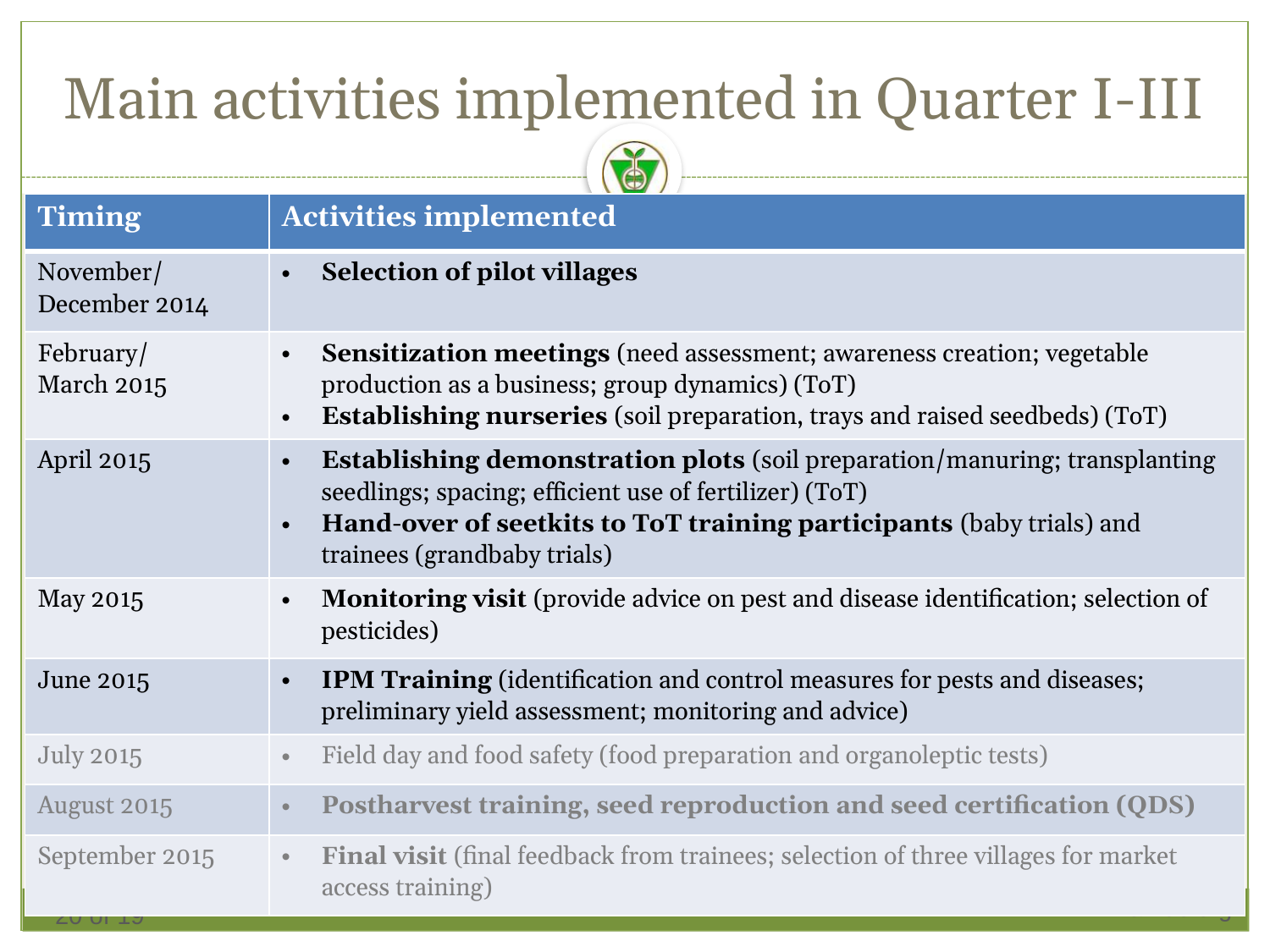

# Main activities implemented in Quarter I-III
| Timing | Activities implemented |
| --- | --- |
| November/ December 2014 | Selection of pilot villages |
| February/ March 2015 | Sensitization meetings (need assessment; awareness creation; vegetable production as a business; group dynamics) (ToT) Establishing nurseries (soil preparation, trays and raised seedbeds) (ToT) |
| April 2015 | Establishing demonstration plots (soil preparation/manuring; transplanting seedlings; spacing; efficient use of fertilizer) (ToT) Hand-over of seetkits to ToT training participants (baby trials) and trainees (grandbaby trials) |
| May 2015 | Monitoring visit (provide advice on pest and disease identification; selection of pesticides) |
| June 2015 | IPM Training (identification and control measures for pests and diseases; preliminary yield assessment; monitoring and advice) |
| July 2015 | Field day and food safety (food preparation and organoleptic tests) |
| August 2015 | Postharvest training, seed reproduction and seed certification (QDS) |
| September 2015 | Final visit (final feedback from trainees; selection of three villages for market access training) |
20 of 19